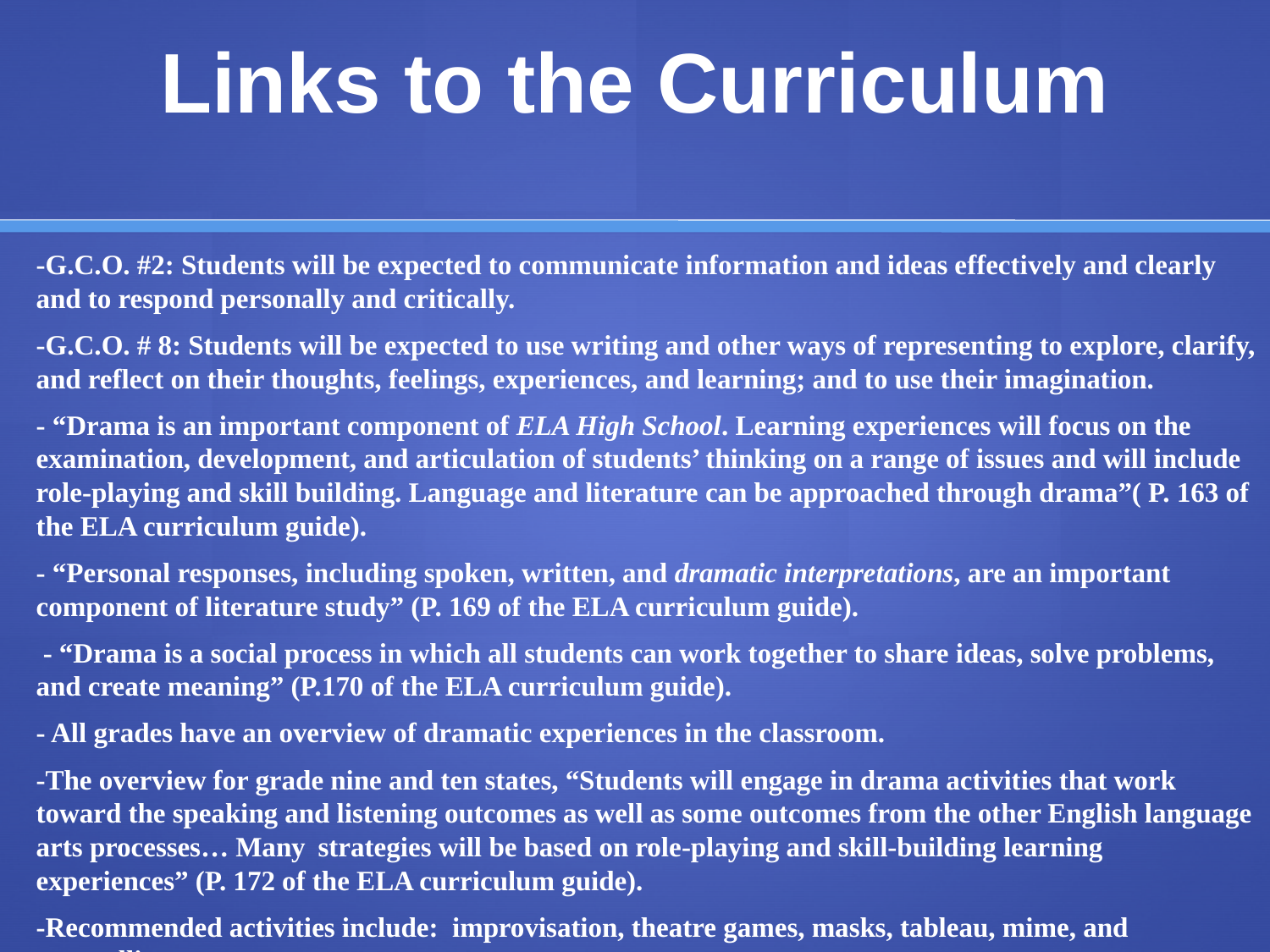

# Links to the Curriculum
	-G.C.O. #2: Students will be expected to communicate information and ideas effectively and clearly and to respond personally and critically.
 	-G.C.O. # 8: Students will be expected to use writing and other ways of representing to explore, clarify, and reflect on their thoughts, feelings, experiences, and learning; and to use their imagination.
	- “Drama is an important component of ELA High School. Learning experiences will focus on the examination, development, and articulation of students’ thinking on a range of issues and will include role-playing and skill building. Language and literature can be approached through drama”( P. 163 of the ELA curriculum guide).
 	- “Personal responses, including spoken, written, and dramatic interpretations, are an important component of literature study” (P. 169 of the ELA curriculum guide).
	 - “Drama is a social process in which all students can work together to share ideas, solve problems, and create meaning” (P.170 of the ELA curriculum guide).
 	- All grades have an overview of dramatic experiences in the classroom.
		-The overview for grade nine and ten states, “Students will engage in drama activities that work toward the speaking and listening outcomes as well as some outcomes from the other English language arts processes… Many 	strategies will be based on role-playing and skill-building learning experiences” (P. 172 of the ELA curriculum guide).
		-Recommended activities include:  improvisation, theatre games, masks, tableau, mime, and storytelling.